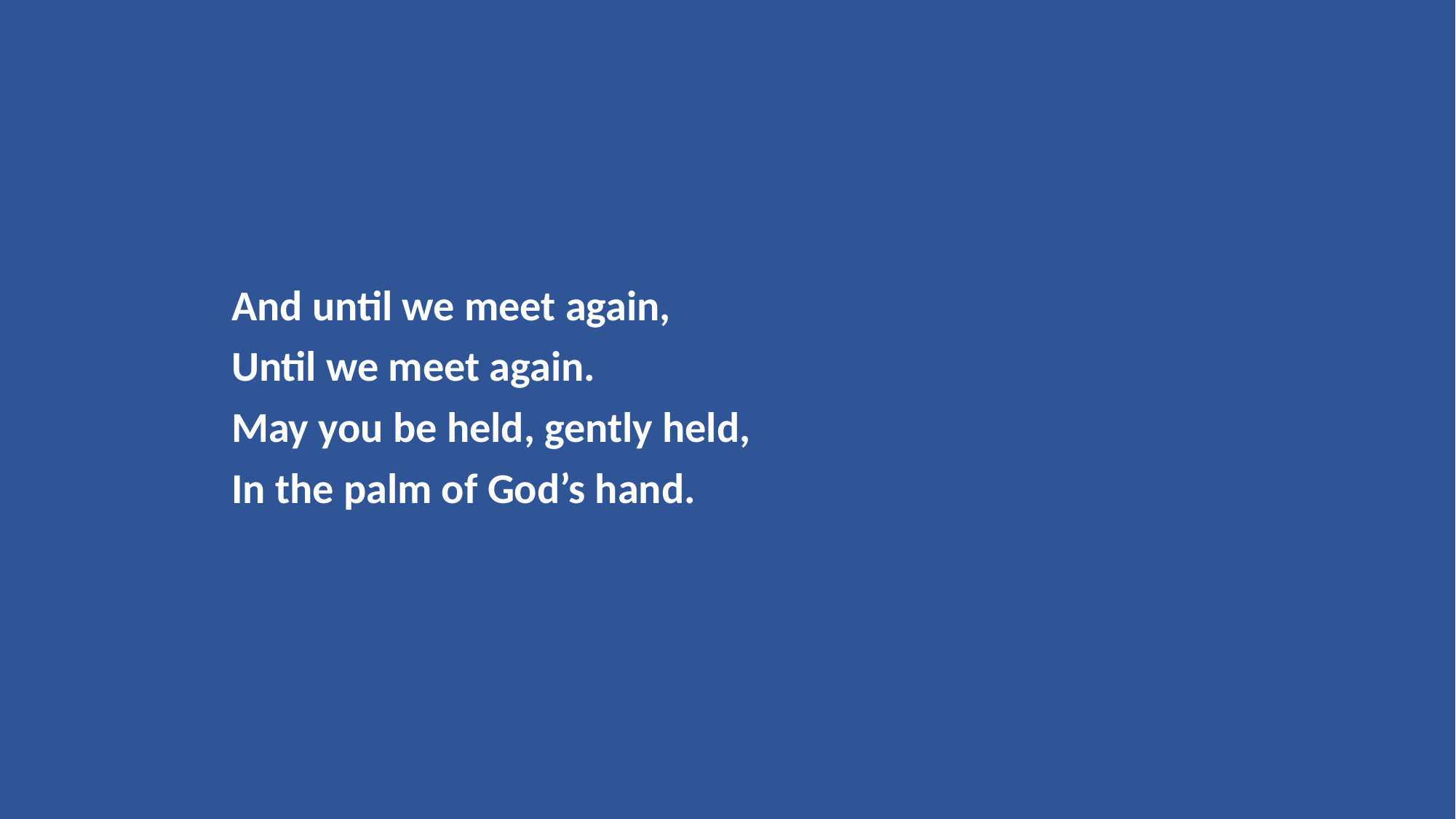

And until we meet again,
Until we meet again.
May you be held, gently held,
In the palm of God’s hand.